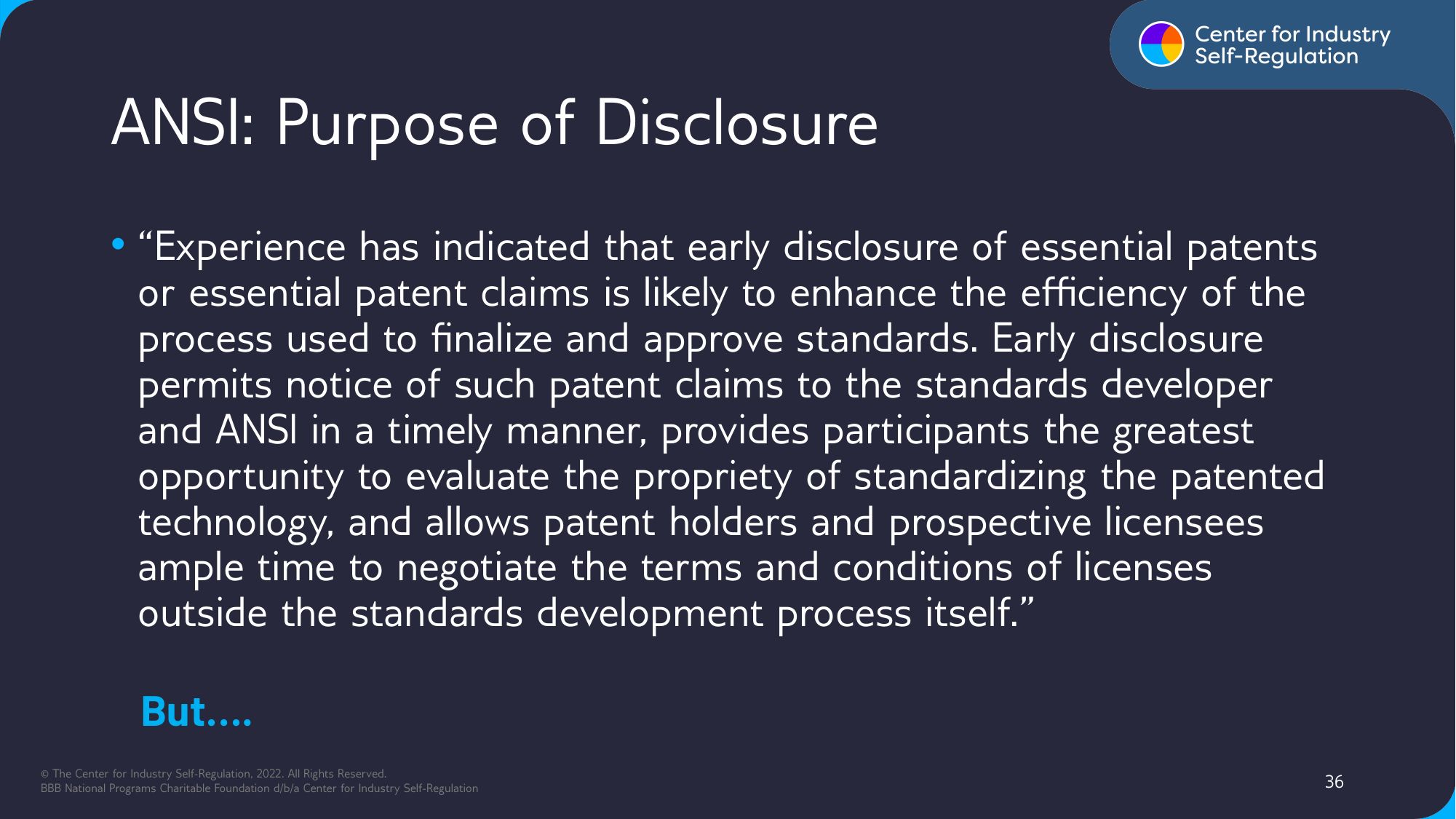

# ANSI: Purpose of Disclosure​
“Experience has indicated that early disclosure of essential patents or essential patent claims is likely to enhance the efficiency of the process used to finalize and approve standards. Early disclosure permits notice of such patent claims to the standards developer and ANSI in a timely manner, provides participants the greatest opportunity to evaluate the propriety of standardizing the patented technology, and allows patent holders and prospective licensees ample time to negotiate the terms and conditions of licenses outside the standards development process itself.”​
But….​
36